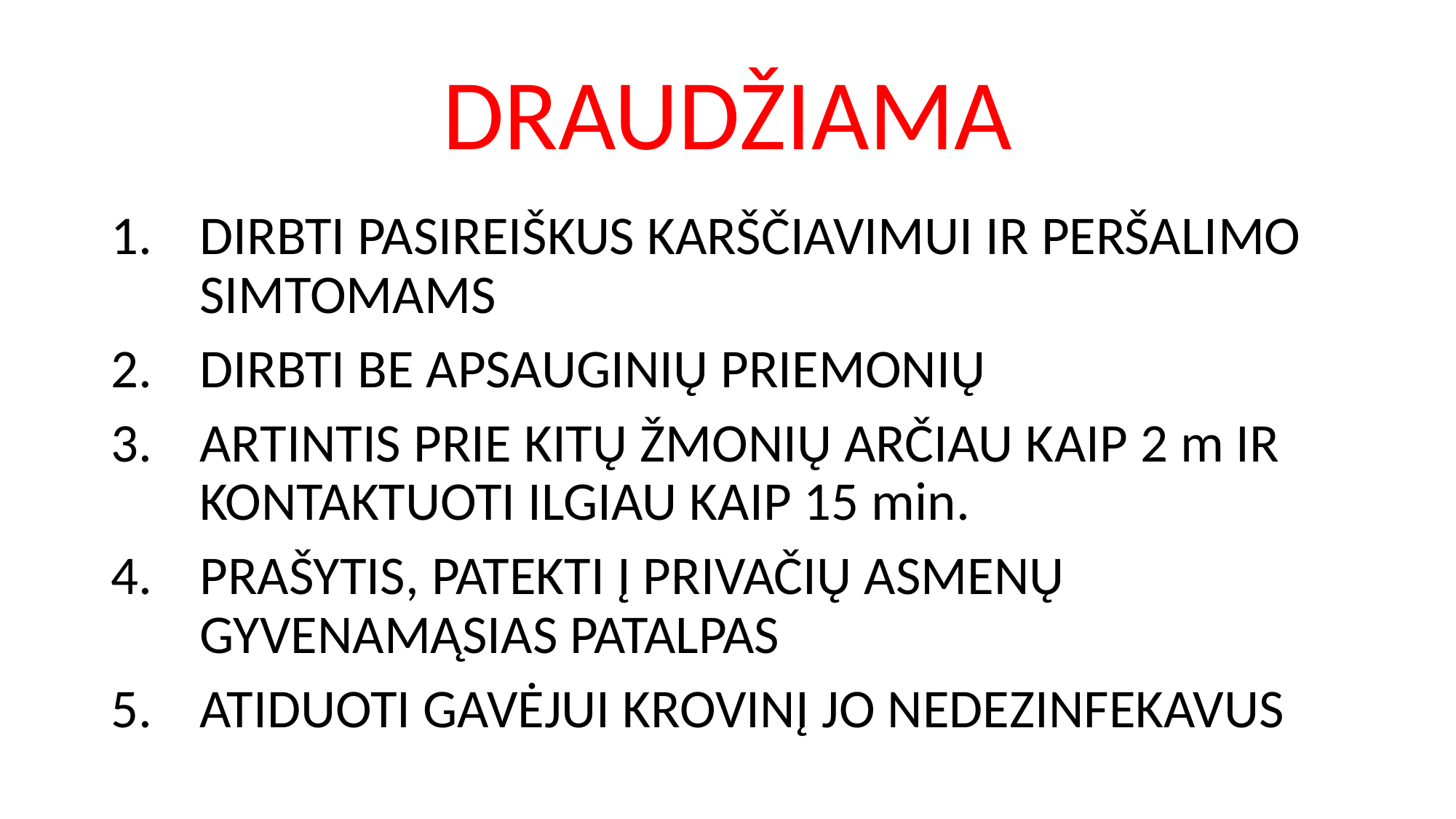

# DRAUDŽIAMA
DIRBTI PASIREIŠKUS KARŠČIAVIMUI IR PERŠALIMO SIMTOMAMS
DIRBTI BE APSAUGINIŲ PRIEMONIŲ
ARTINTIS PRIE KITŲ ŽMONIŲ ARČIAU KAIP 2 m IR KONTAKTUOTI ILGIAU KAIP 15 min.
PRAŠYTIS, PATEKTI Į PRIVAČIŲ ASMENŲ GYVENAMĄSIAS PATALPAS
ATIDUOTI GAVĖJUI KROVINĮ JO NEDEZINFEKAVUS